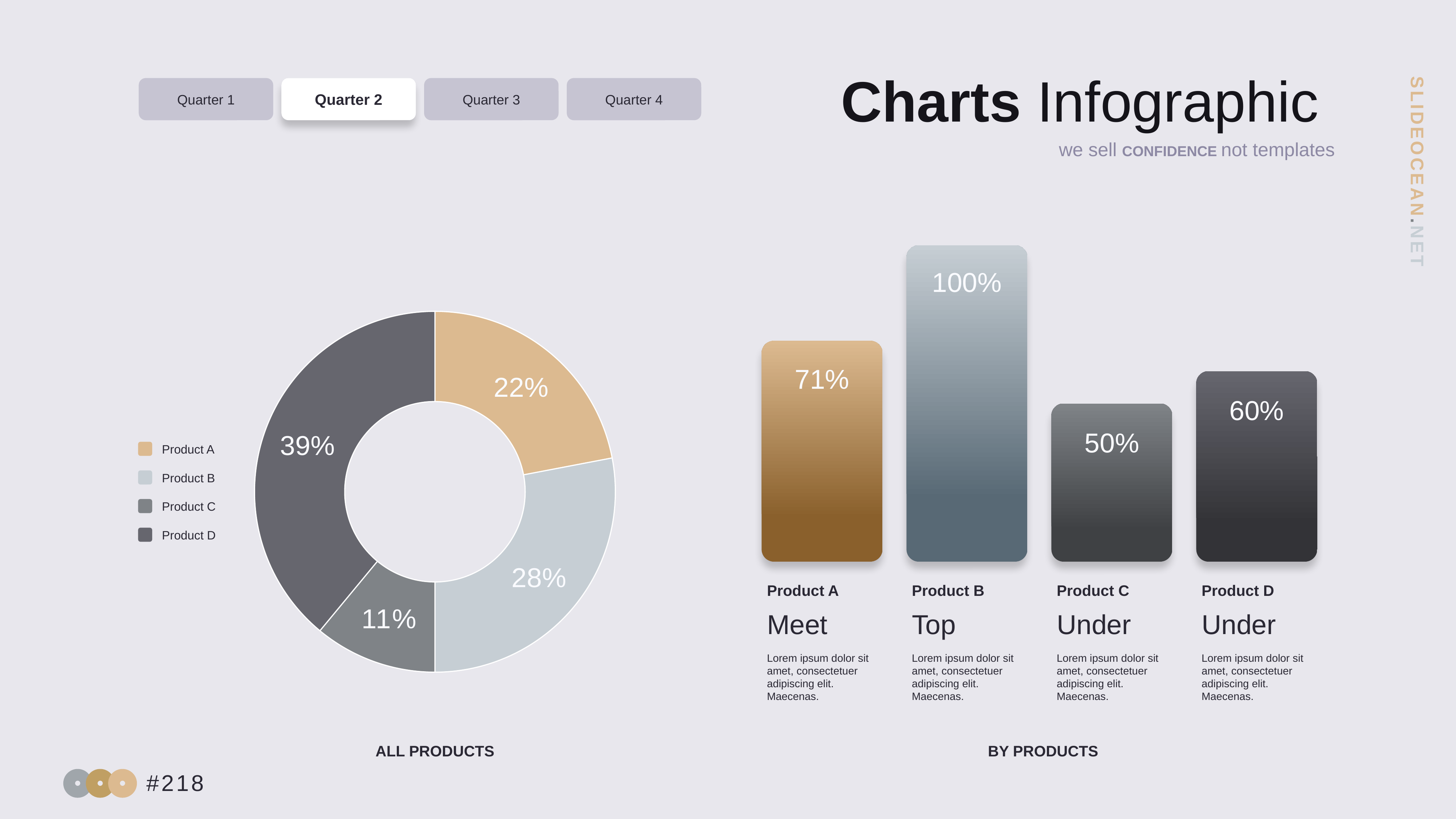

Charts Infographic

Quarter 1
Quarter 2
Quarter 3
Quarter 4
we sell CONFIDENCE not templates

100%

### Chart

| Category | Q2 |
|---|---|
| Product A | 22.0 |
| Product B | 28.0 |
| Product C | 11.0 |
| Product D | 39.0 |
71%

60%

50%
Product A

Product B

Product C

Product D

Product A
Meet
Lorem ipsum dolor sit amet, consectetuer adipiscing elit. Maecenas.
Product B
Top
Lorem ipsum dolor sit amet, consectetuer adipiscing elit. Maecenas.
Product C
Under
Lorem ipsum dolor sit amet, consectetuer adipiscing elit. Maecenas.
Product D
Under
Lorem ipsum dolor sit amet, consectetuer adipiscing elit. Maecenas.
ALL PRODUCTS
BY PRODUCTS
#218
Product A

Product B

Product C

Product D